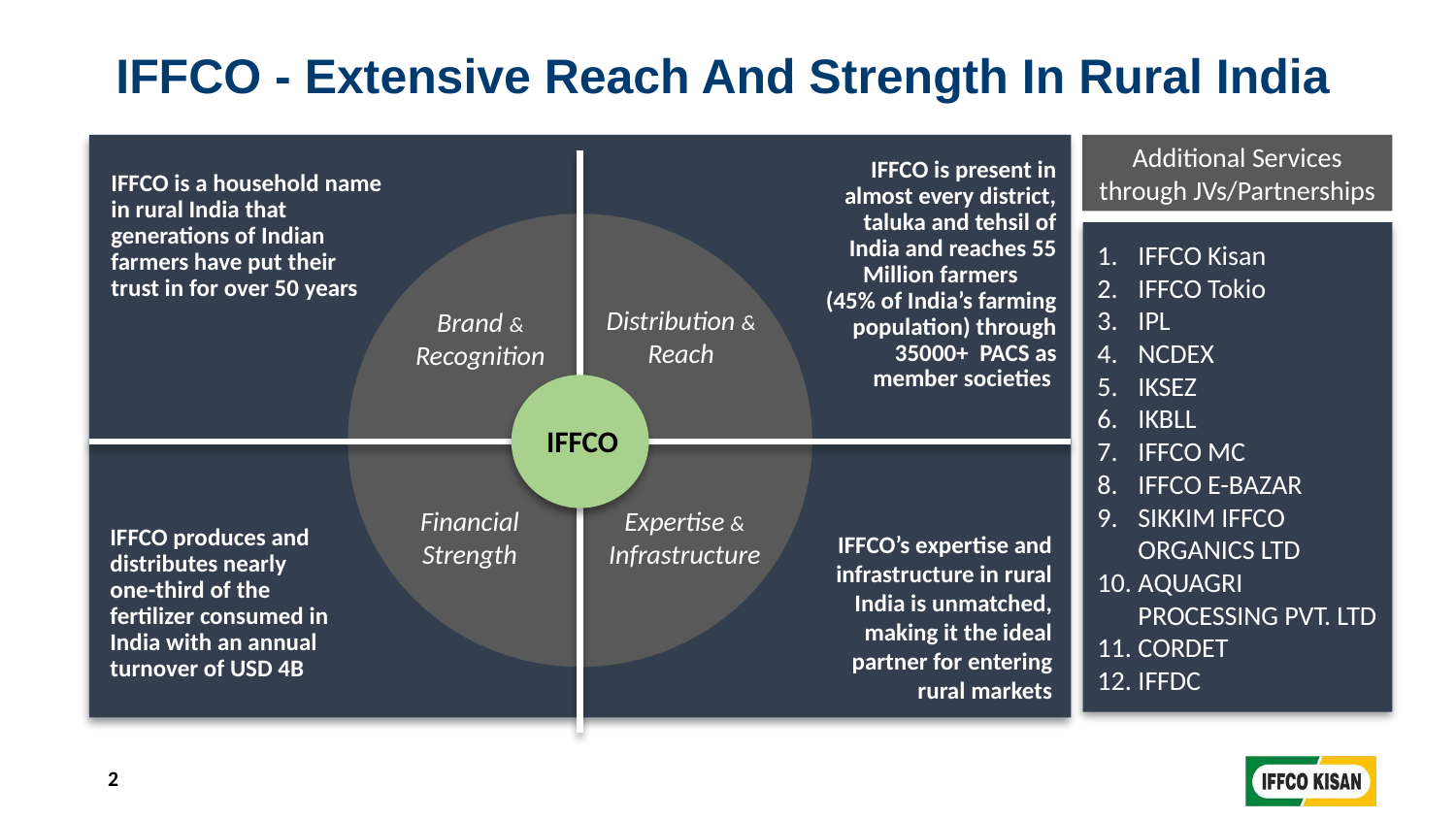

# IFFCO - Extensive Reach And Strength In Rural India
svfsdf
IFFCO is present in almost every district, taluka and tehsil of India and reaches 55 Million farmers        (45% of India’s farming population) through 35000+  PACS as member societies
IFFCO is a household name in rural India that generations of Indian farmers have put their trust in for over 50 years

Distribution & Reach
Brand & Recognition

IFFCO
Financial Strength
Expertise & Infrastructure
IFFCO produces and distributes nearly one-third of the fertilizer consumed in India with an annual turnover of USD 4B
IFFCO’s expertise and infrastructure in rural India is unmatched, making it the ideal partner for entering rural markets
Additional Services through JVs/Partnerships
IFFCO Kisan
IFFCO Tokio
IPL
NCDEX
IKSEZ
IKBLL
IFFCO MC
IFFCO E-BAZAR
SIKKIM IFFCO ORGANICS LTD
AQUAGRI PROCESSING PVT. LTD
CORDET
IFFDC
2